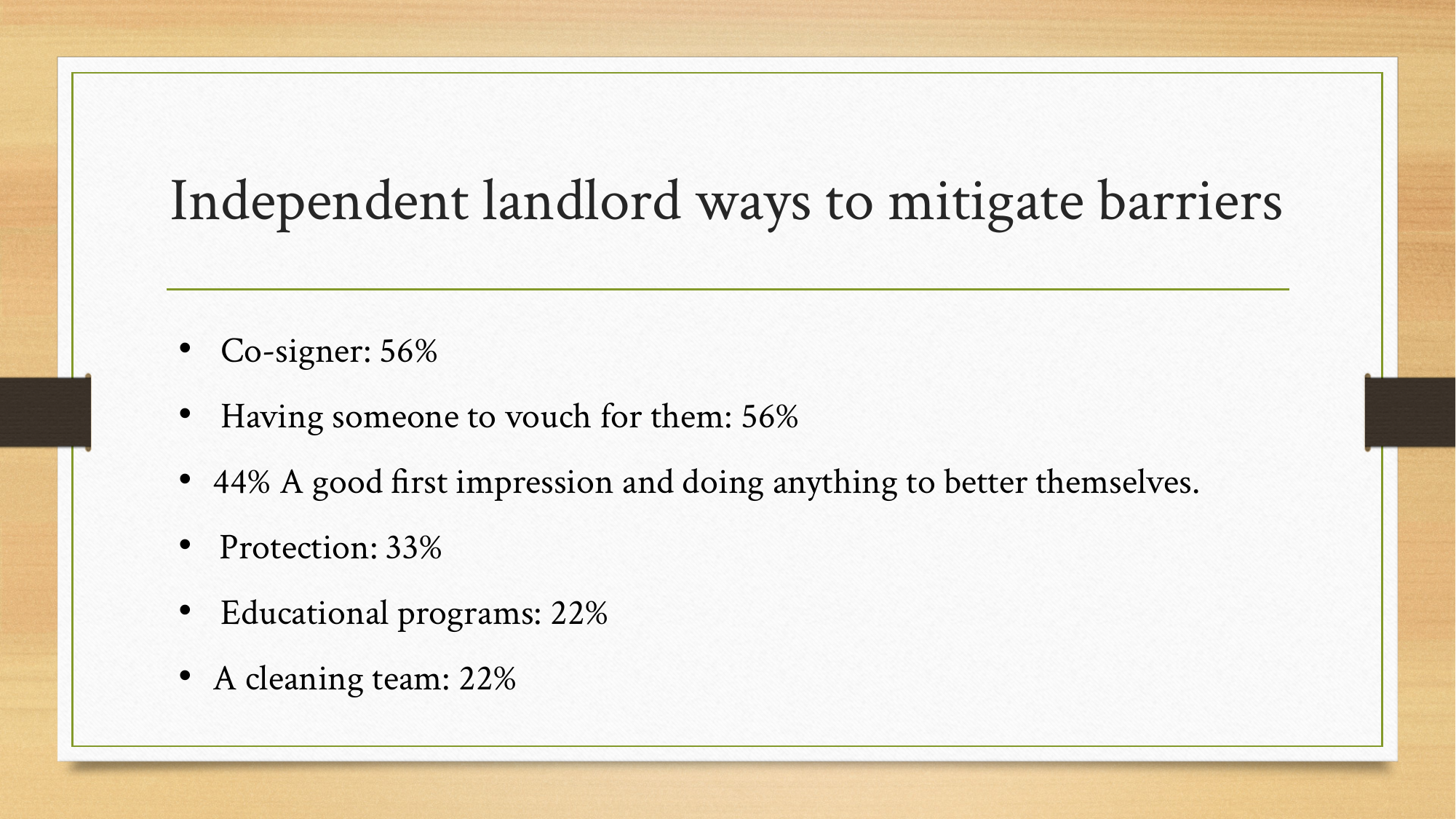

# Independent landlord ways to mitigate barriers
 Co-signer: 56%
 Having someone to vouch for them: 56%
44% A good first impression and doing anything to better themselves.
Protection: 33%
 Educational programs: 22%
A cleaning team: 22%